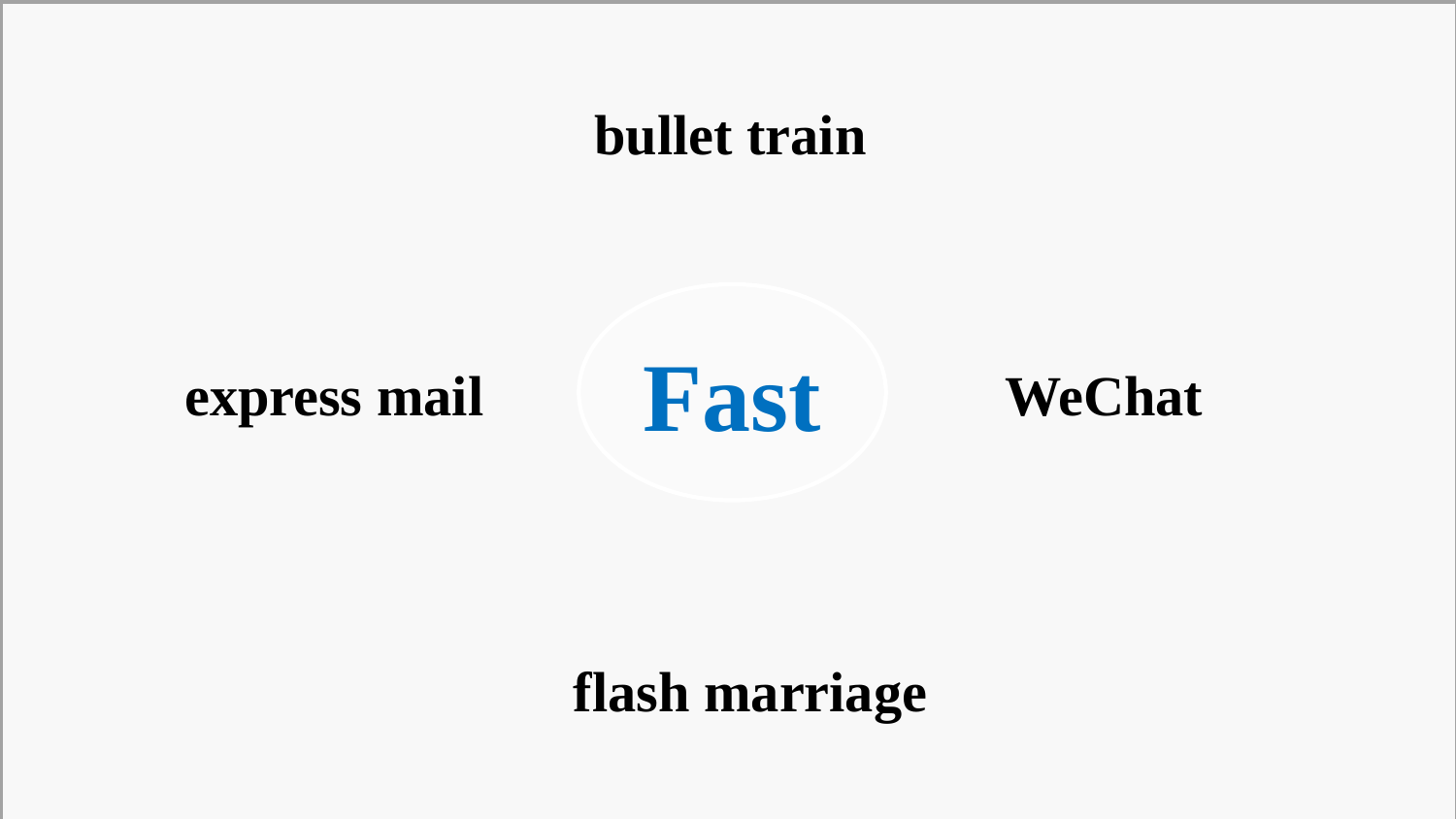

bullet train
Fast
express mail
WeChat
flash marriage